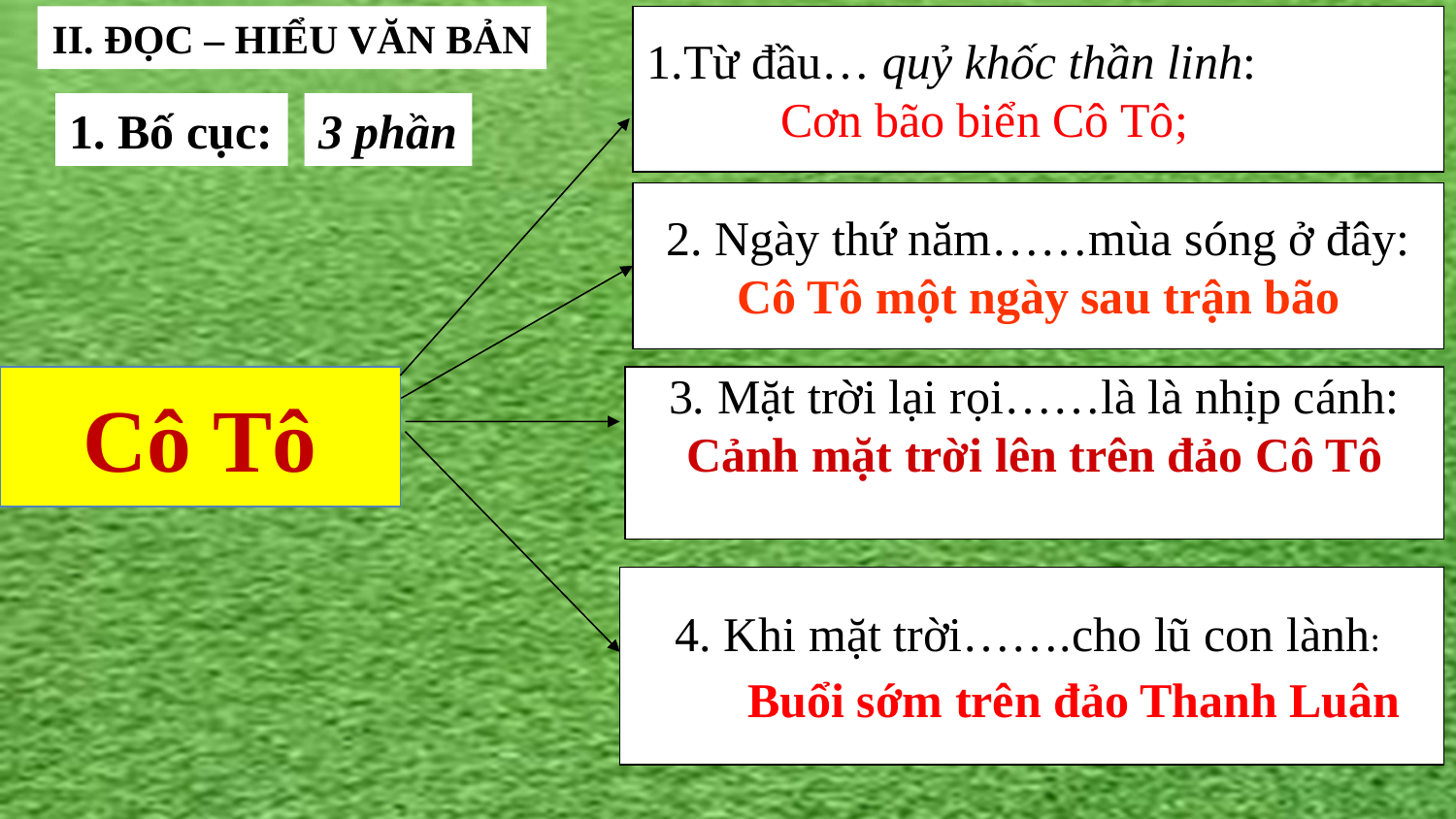

II. ĐỌC – HIỂU VĂN BẢN
1.Từ đầu… quỷ khốc thần linh:
           Cơn bão biển Cô Tô;
1. Bố cục:
3 phần

2. Ngày thứ năm……mùa sóng ở đây:
Cô Tô một ngày sau trận bão

Cô Tô
3. Mặt trời lại rọi……là là nhịp cánh:
Cảnh mặt trời lên trên đảo Cô Tô

4. Khi mặt trời…….cho lũ con lành:
      Buổi sớm trên đảo Thanh Luân